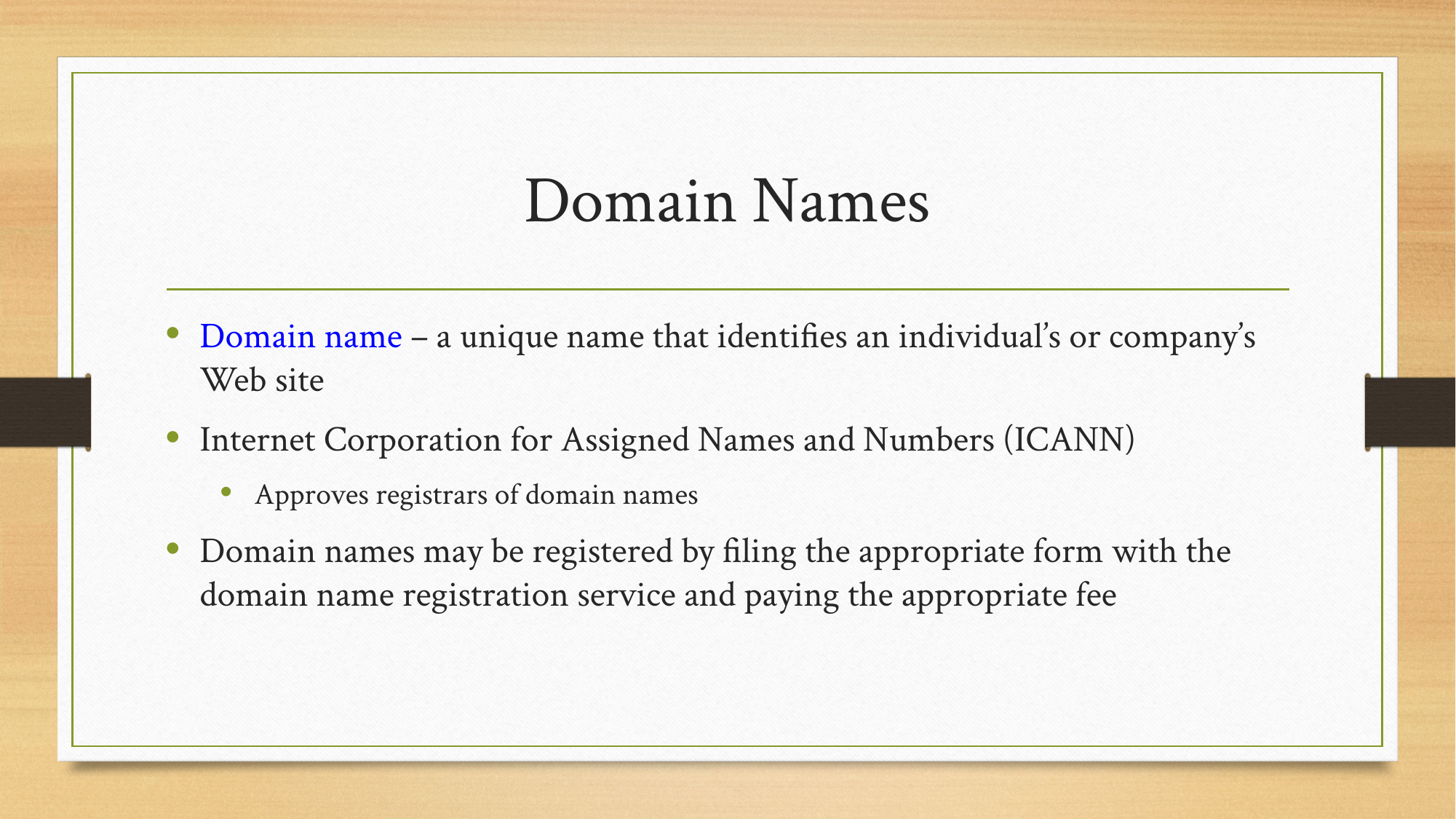

# Domain Names
Domain name – a unique name that identifies an individual’s or company’s Web site
Internet Corporation for Assigned Names and Numbers (ICANN)
Approves registrars of domain names
Domain names may be registered by filing the appropriate form with the domain name registration service and paying the appropriate fee